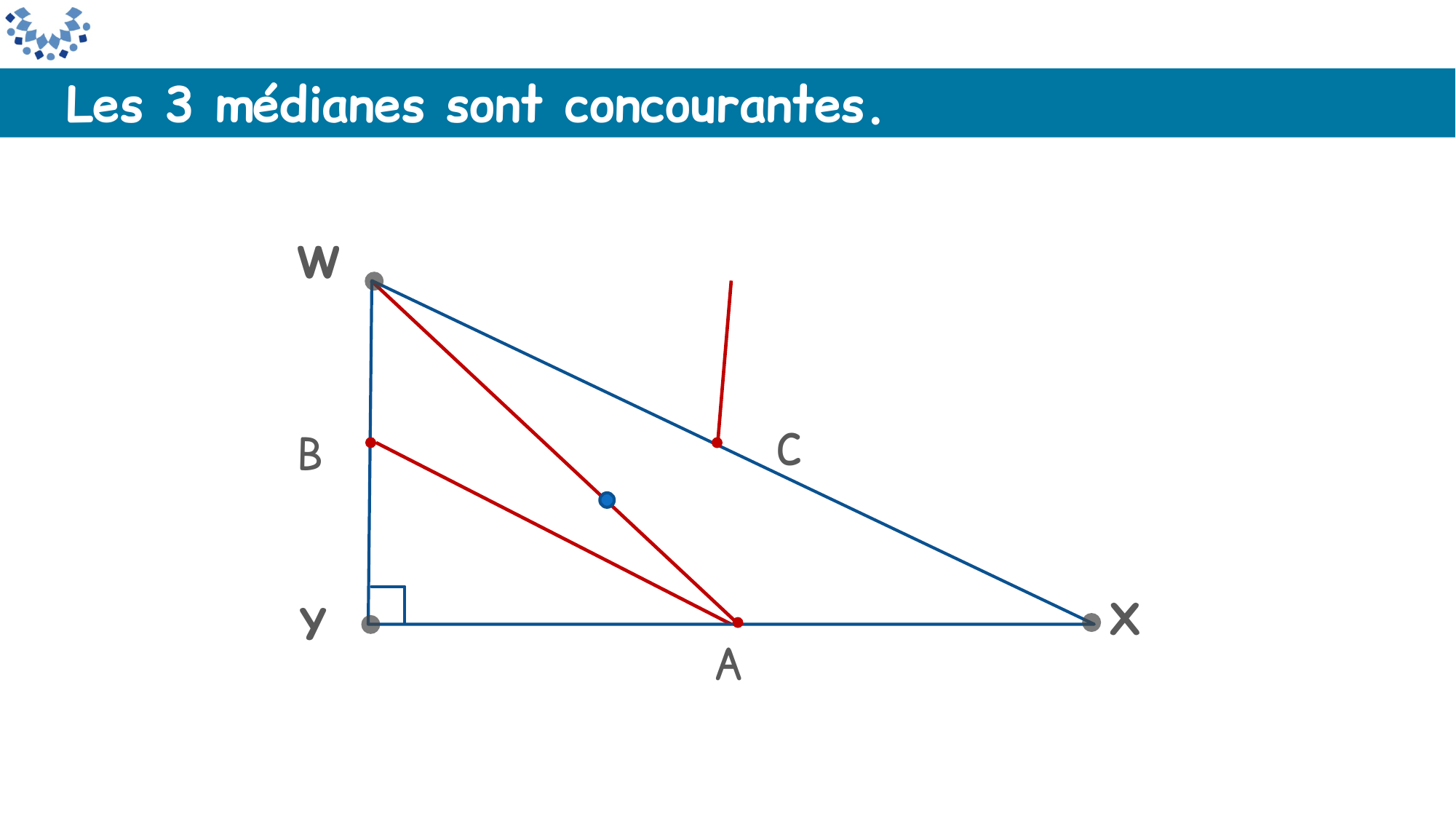

Les 3 médianes sont concourantes.
W

C
B

X

Y

A